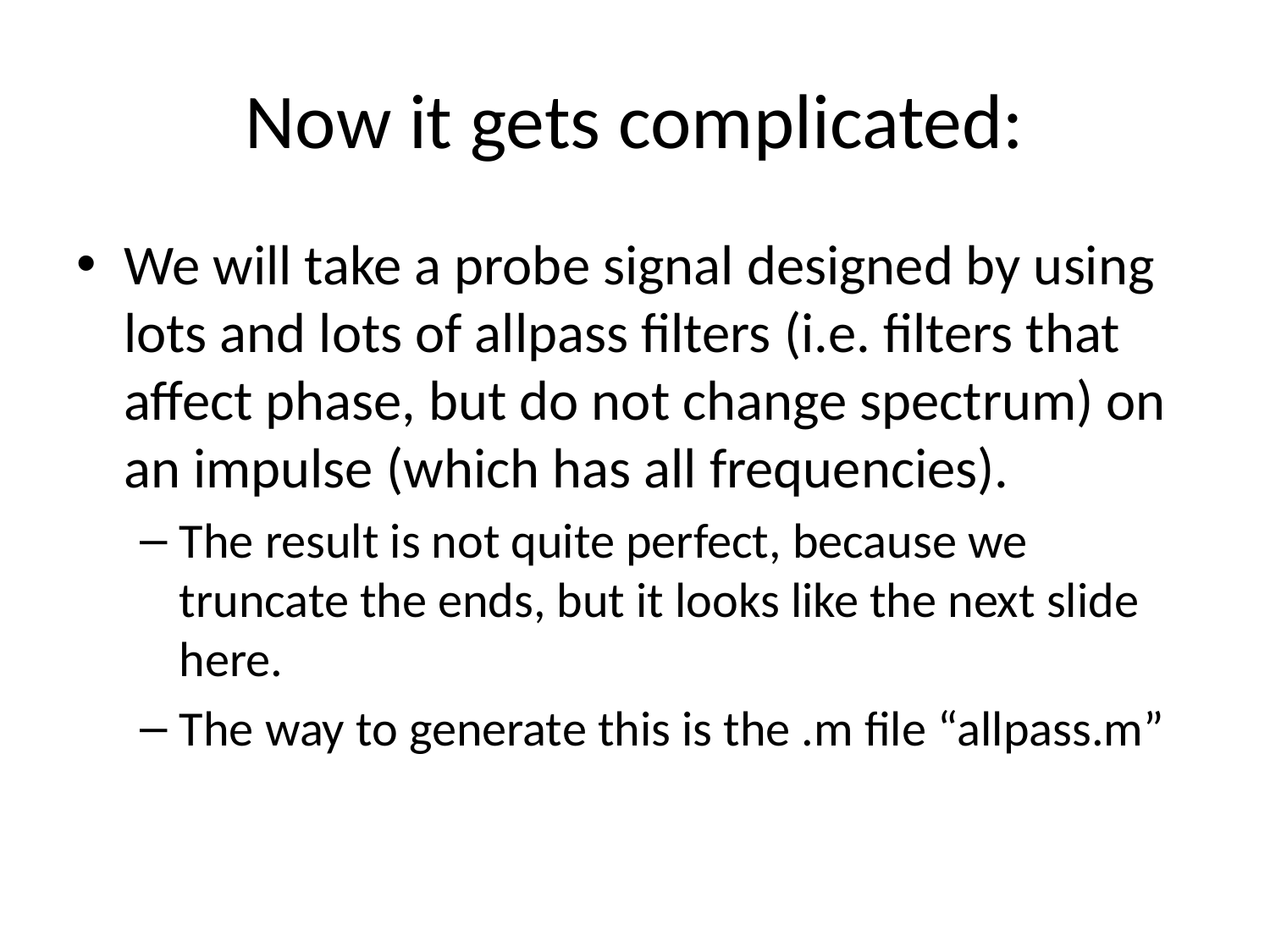

# Now it gets complicated:
We will take a probe signal designed by using lots and lots of allpass filters (i.e. filters that affect phase, but do not change spectrum) on an impulse (which has all frequencies).
The result is not quite perfect, because we truncate the ends, but it looks like the next slide here.
The way to generate this is the .m file “allpass.m”